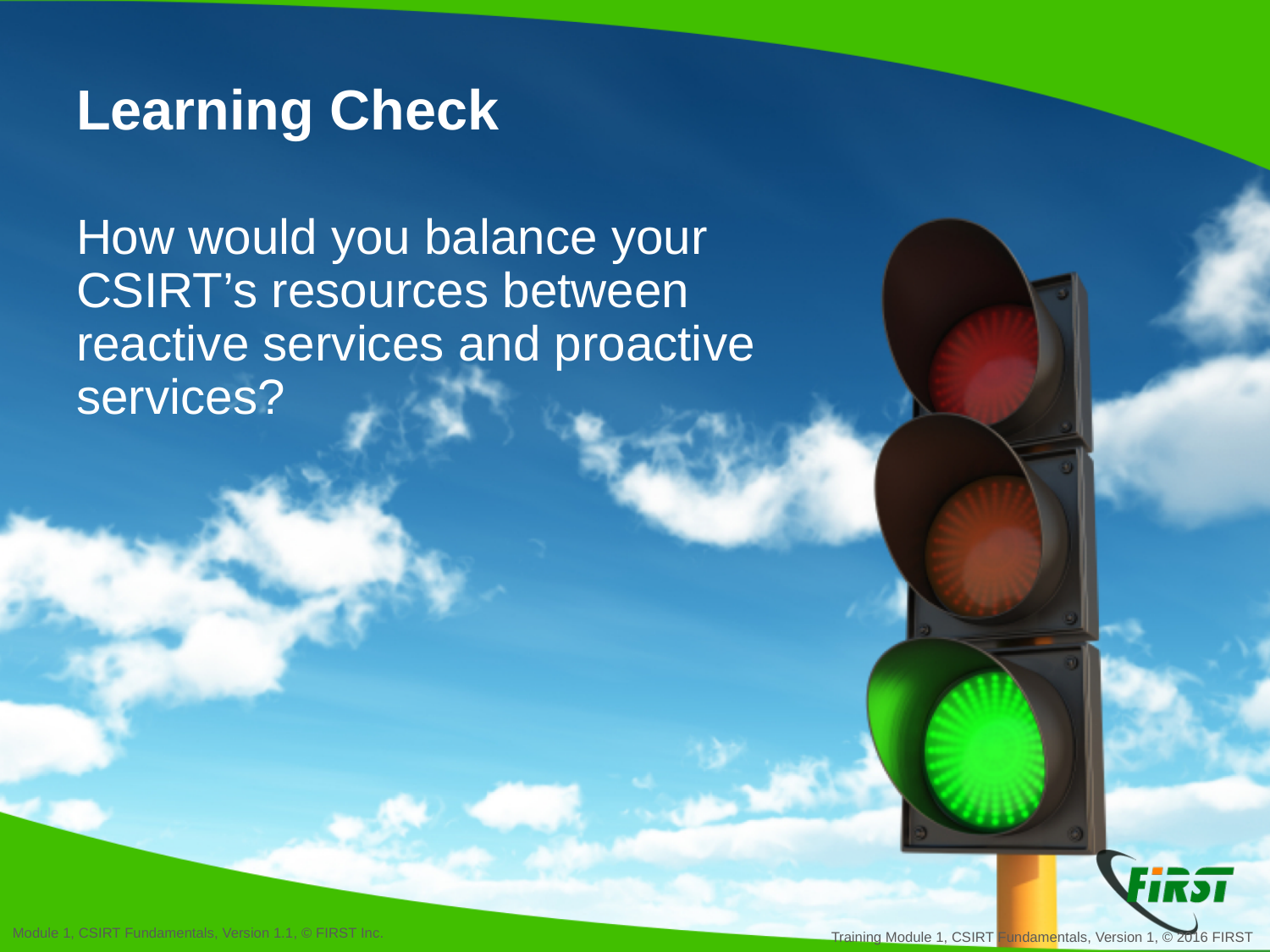

# Learning Check
How would you balance your CSIRT’s resources between reactive services and proactive services?
Training Module 1, CSIRT Fundamentals, Version 1, © 2016 FIRST